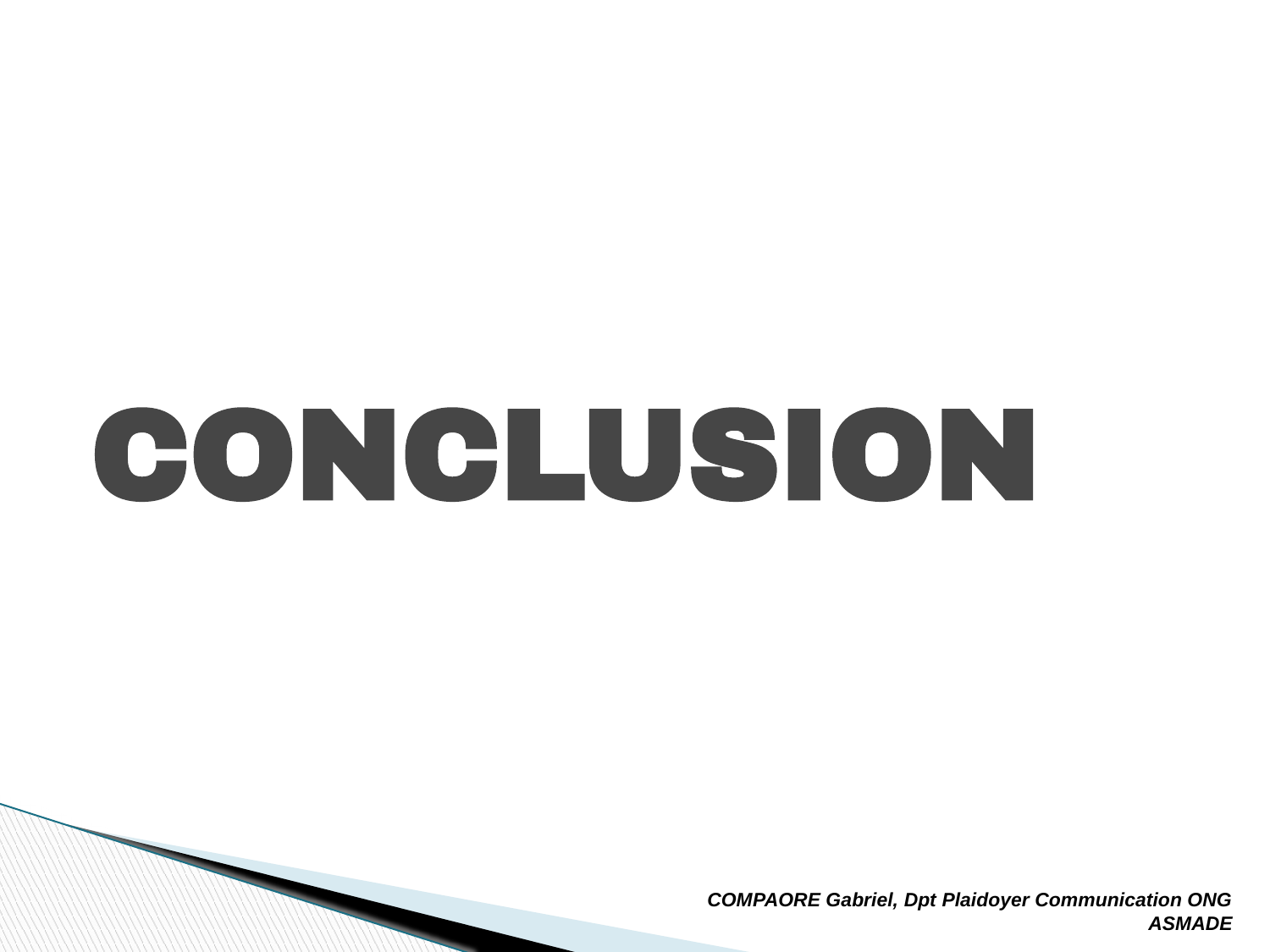

CONCLUSION
COMPAORE Gabriel, Dpt Plaidoyer Communication ONG ASMADE